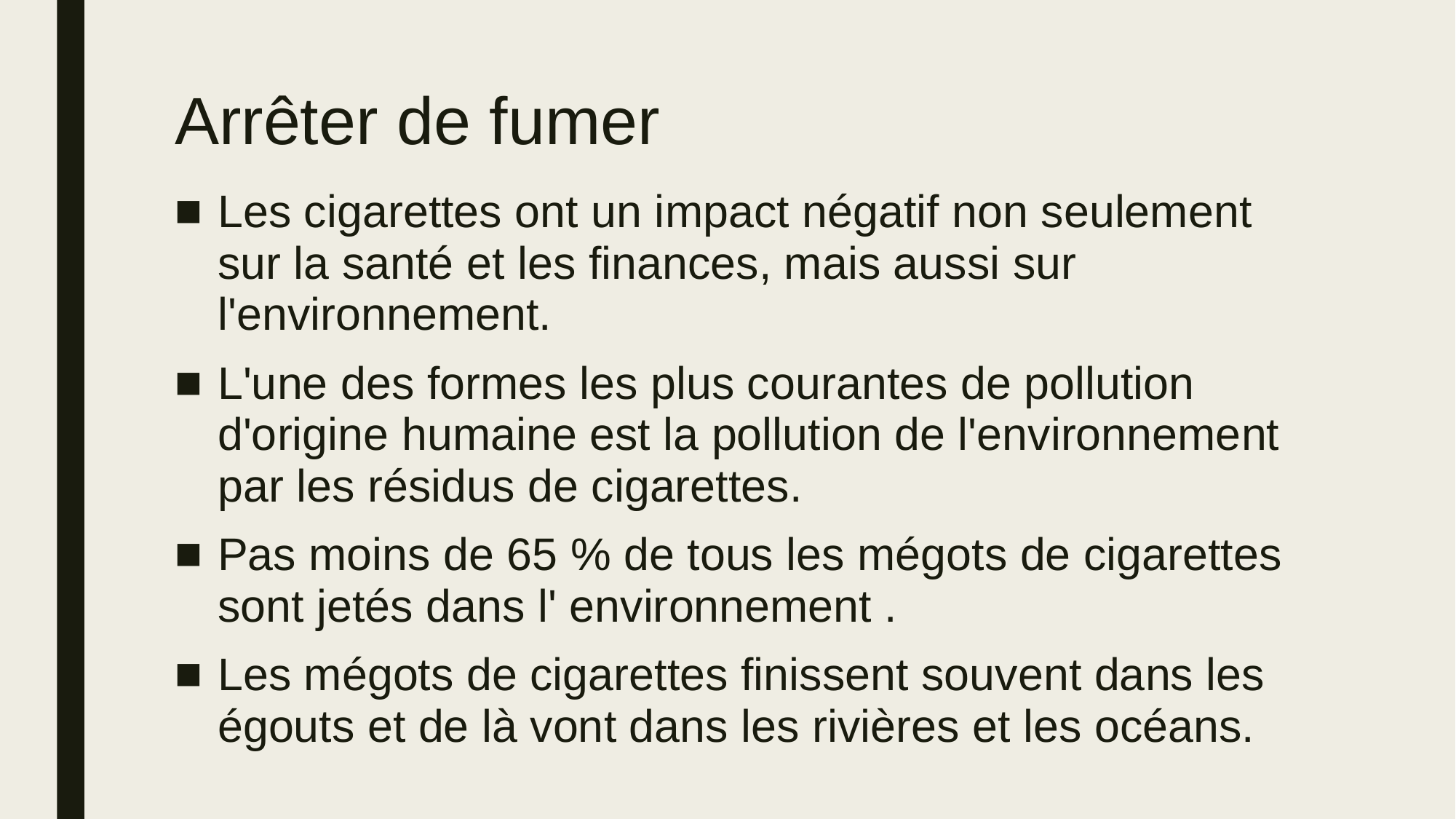

# Arrêter de fumer
Les cigarettes ont un impact négatif non seulement sur la santé et les finances, mais aussi sur l'environnement.
L'une des formes les plus courantes de pollution d'origine humaine est la pollution de l'environnement par les résidus de cigarettes.
Pas moins de 65 % de tous les mégots de cigarettes sont jetés dans l' environnement .
Les mégots de cigarettes finissent souvent dans les égouts et de là vont dans les rivières et les océans.